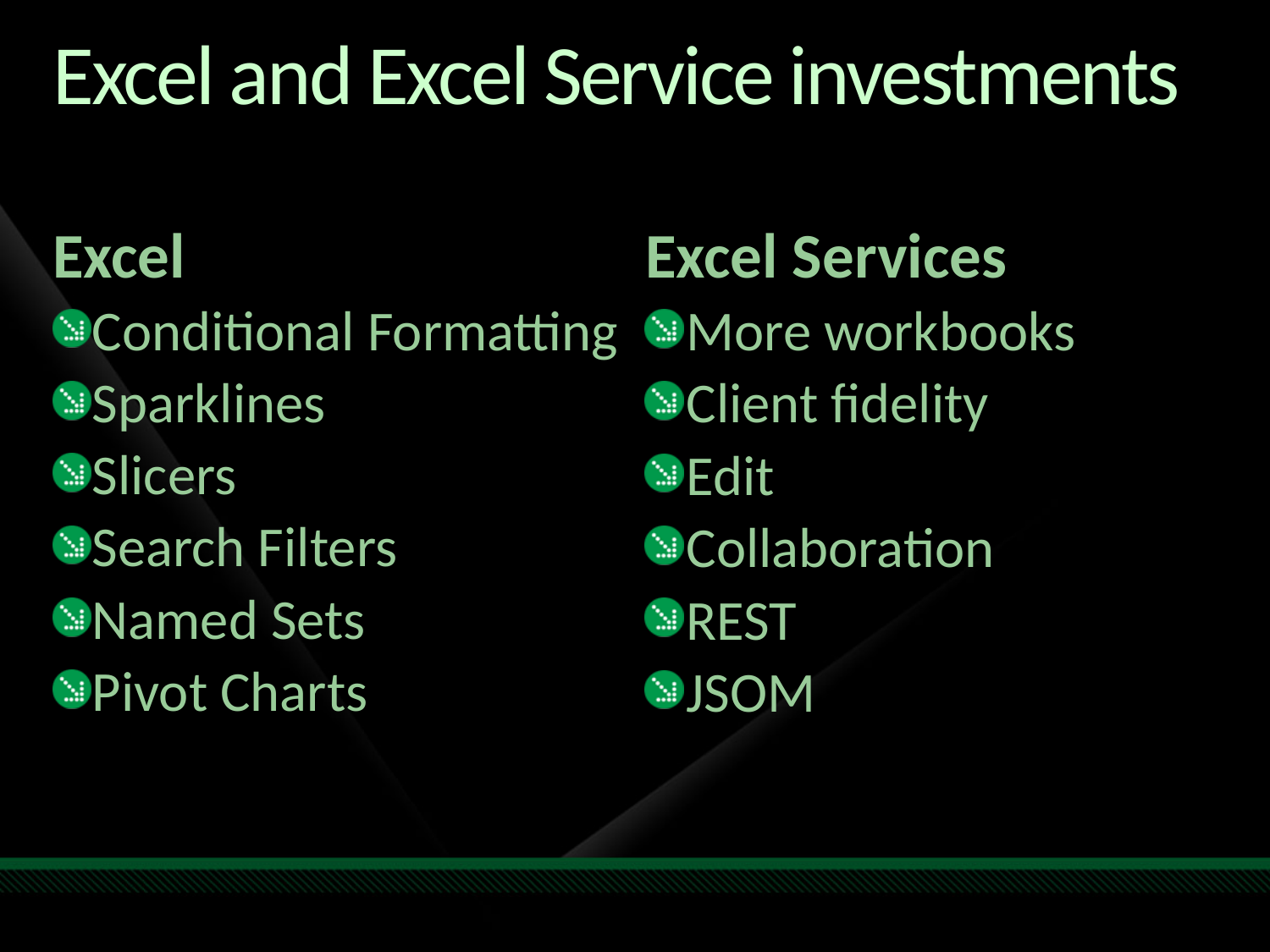

# Excel and Excel Service investments
Excel
Excel Services
Conditional Formatting
Sparklines
Slicers
Search Filters
Named Sets
Pivot Charts
More workbooks
Client fidelity
Edit
Collaboration
REST
JSOM